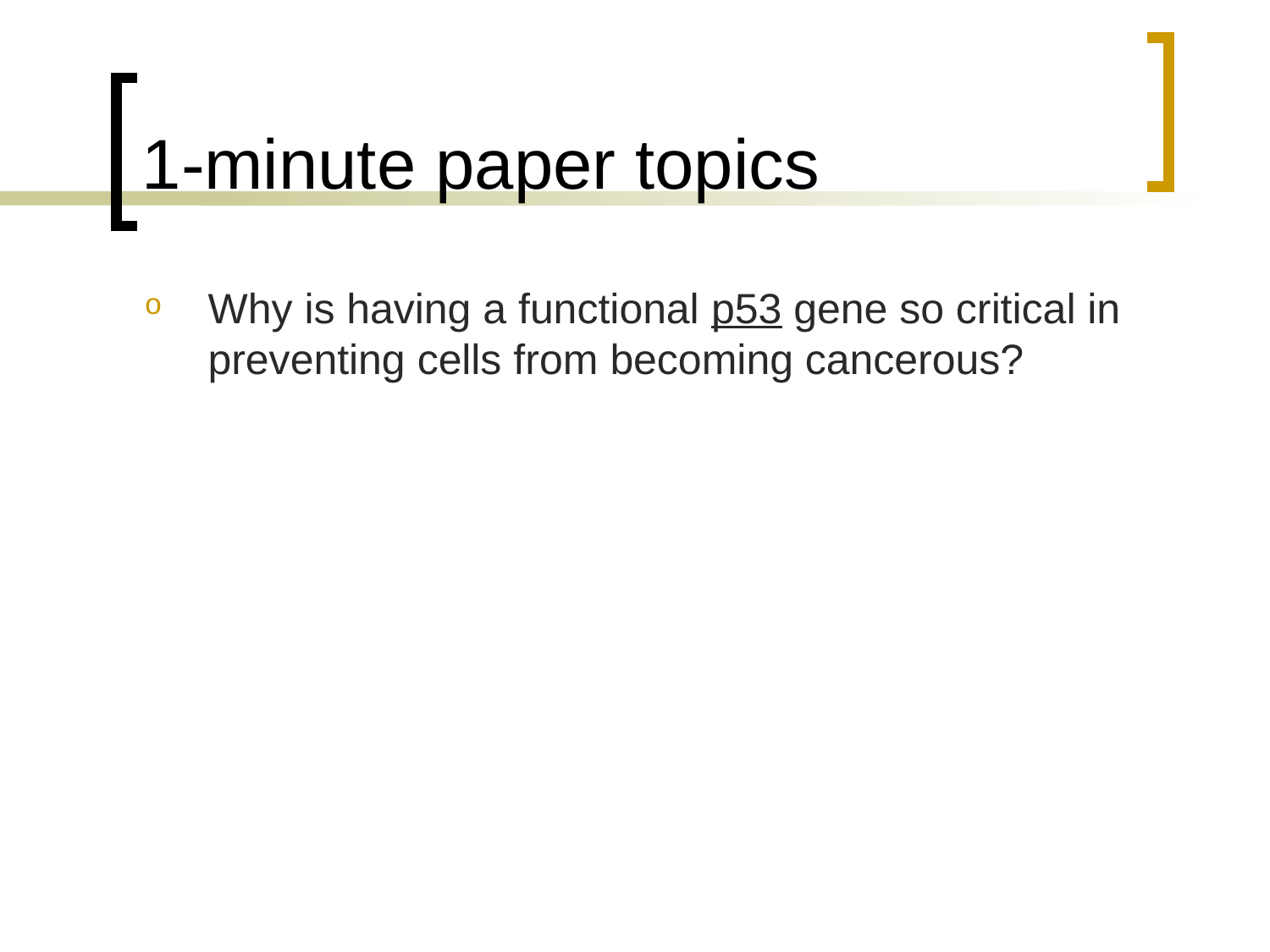

# 1-minute paper topics
Why is having a functional p53 gene so critical in preventing cells from becoming cancerous?